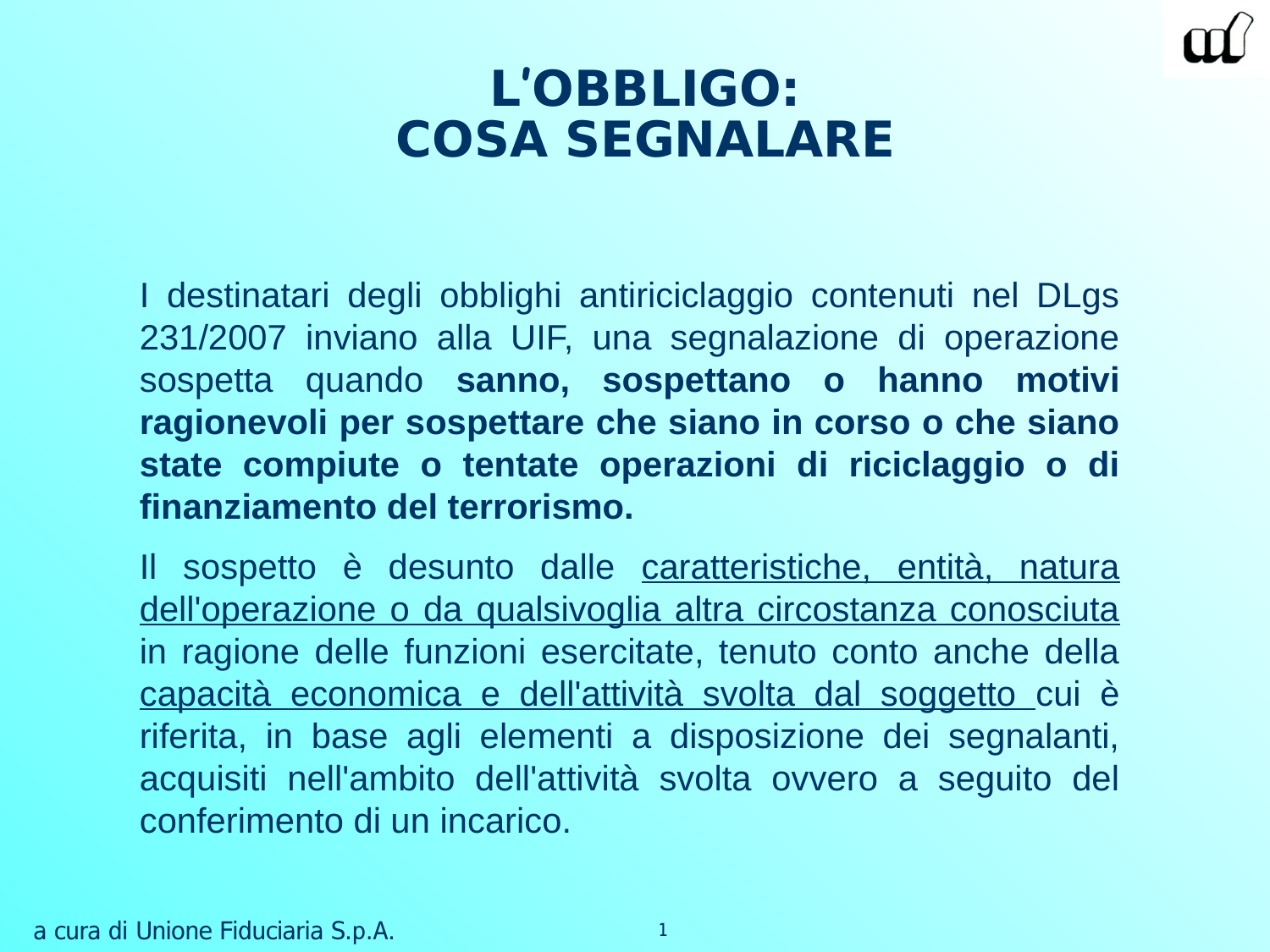

L’OBBLIGO:
COSA SEGNALARE

I destinatari degli obblighi antiriciclaggio contenuti nel DLgs 231/2007 inviano alla UIF, una segnalazione di operazione sospetta quando sanno, sospettano o hanno motivi ragionevoli per sospettare che siano in corso o che siano state compiute o tentate operazioni di riciclaggio o di finanziamento del terrorismo.
Il sospetto è desunto dalle caratteristiche, entità, natura dell'operazione o da qualsivoglia altra circostanza conosciuta in ragione delle funzioni esercitate, tenuto conto anche della capacità economica e dell'attività svolta dal soggetto cui è riferita, in base agli elementi a disposizione dei segnalanti, acquisiti nell'ambito dell'attività svolta ovvero a seguito del conferimento di un incarico.